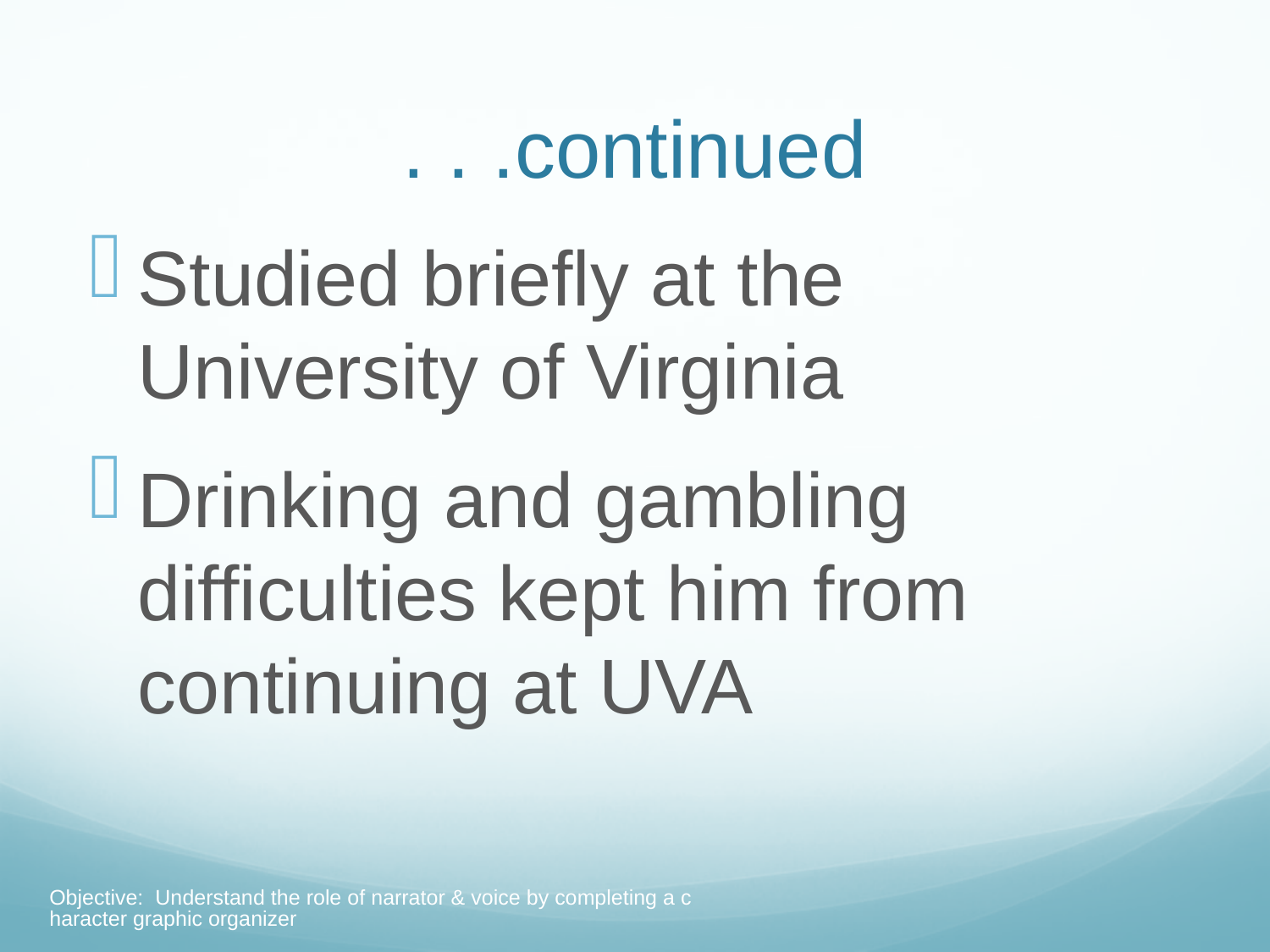

# . . .continued
Studied briefly at the University of Virginia
Drinking and gambling difficulties kept him from continuing at UVA

Objective:  Understand the role of narrator & voice by completing a character graphic organizer